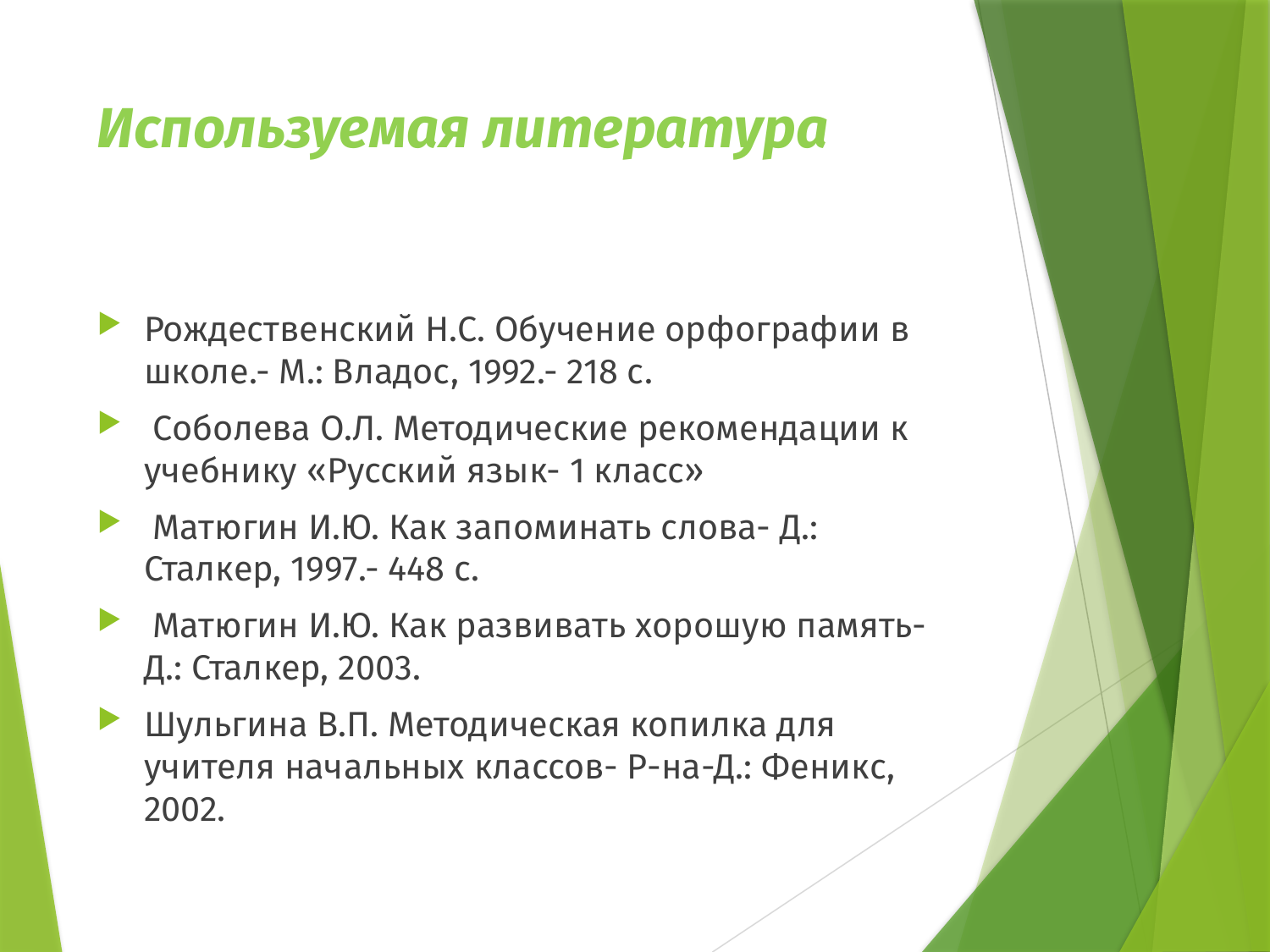

# Используемая литература
Рождественский Н.С. Обучение орфографии в школе.- М.: Владос, 1992.- 218 с.
 Соболева О.Л. Методические рекомендации к учебнику «Русский язык- 1 класс»
 Матюгин И.Ю. Как запоминать слова- Д.: Сталкер, 1997.- 448 с.
 Матюгин И.Ю. Как развивать хорошую память-Д.: Сталкер, 2003.
Шульгина В.П. Методическая копилка для учителя начальных классов- Р-на-Д.: Феникс, 2002.